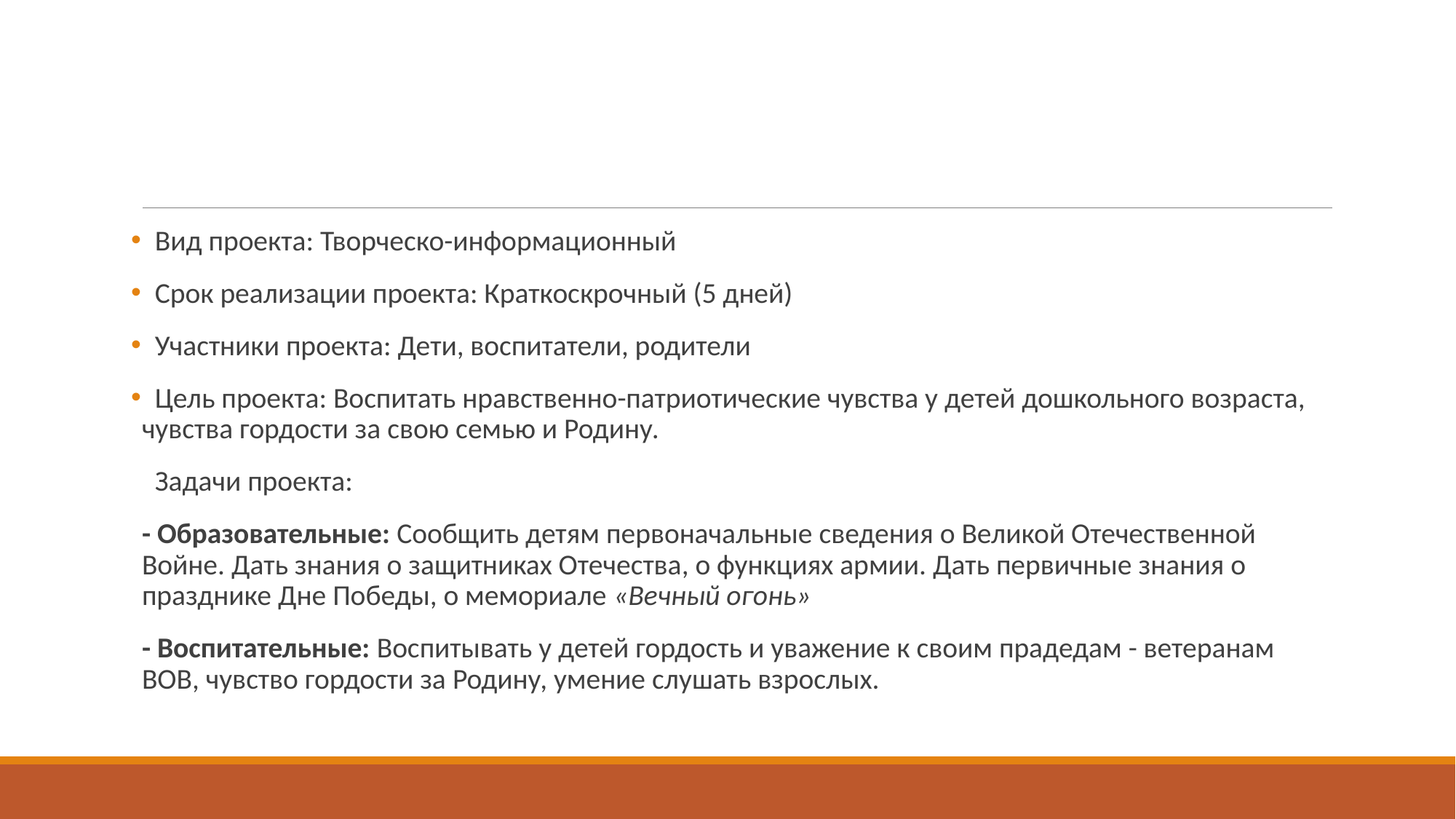

Вид проекта: Творческо-информационный
  Срок реализации проекта: Краткоскрочный (5 дней)
  Участники проекта: Дети, воспитатели, родители
  Цель проекта: Воспитать нравственно-патриотические чувства у детей дошкольного возраста, чувства гордости за свою семью и Родину.
  Задачи проекта:
- Образовательные: Сообщить детям первоначальные сведения о Великой Отечественной Войне. Дать знания о защитниках Отечества, о функциях армии. Дать первичные знания о празднике Дне Победы, о мемориале «Вечный огонь»
- Воспитательные: Воспитывать у детей гордость и уважение к своим прадедам - ветеранам ВОВ, чувство гордости за Родину, умение слушать взрослых.